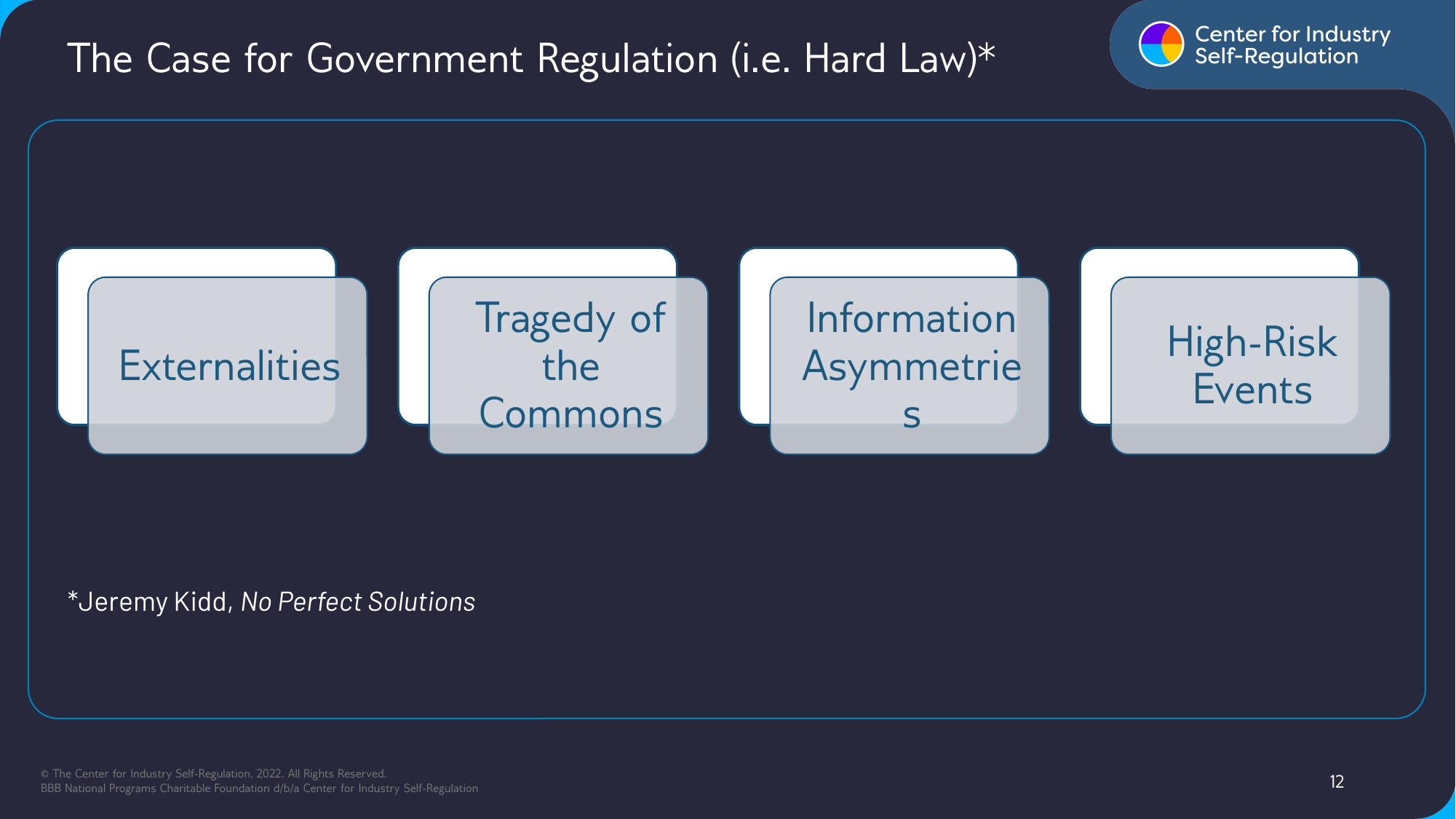

The Case for Government Regulation (i.e. Hard Law)*
Externalities​
Tragedy of the Commons​
Information Asymmetries​
High-Risk Events
*Jeremy Kidd, No Perfect Solutions

12